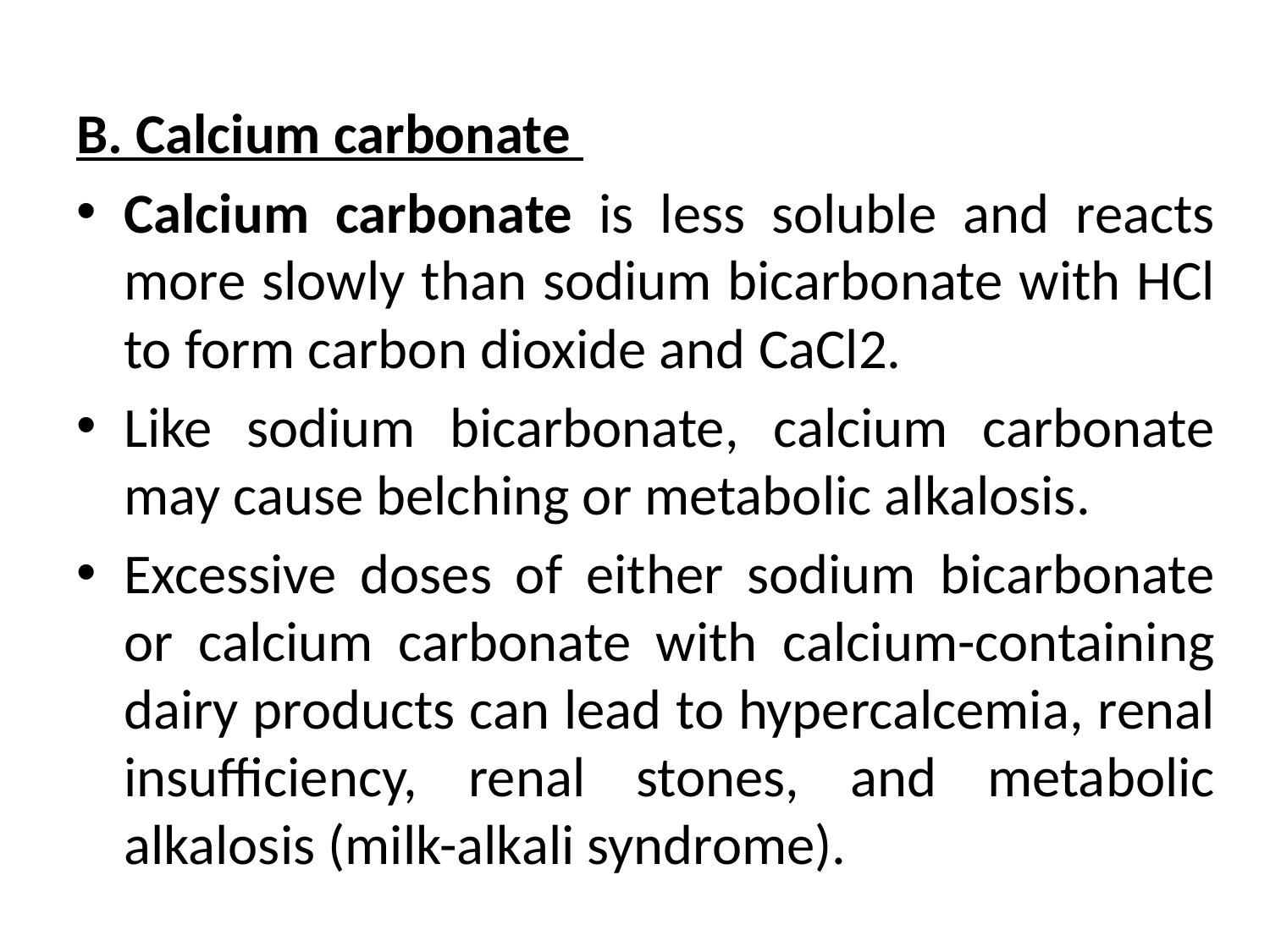

B. Calcium carbonate
Calcium carbonate is less soluble and reacts more slowly than sodium bicarbonate with HCl to form carbon dioxide and CaCl2.
Like sodium bicarbonate, calcium carbonate may cause belching or metabolic alkalosis.
Excessive doses of either sodium bicarbonate or calcium carbonate with calcium-containing dairy products can lead to hypercalcemia, renal insufficiency, renal stones, and metabolic alkalosis (milk-alkali syndrome).